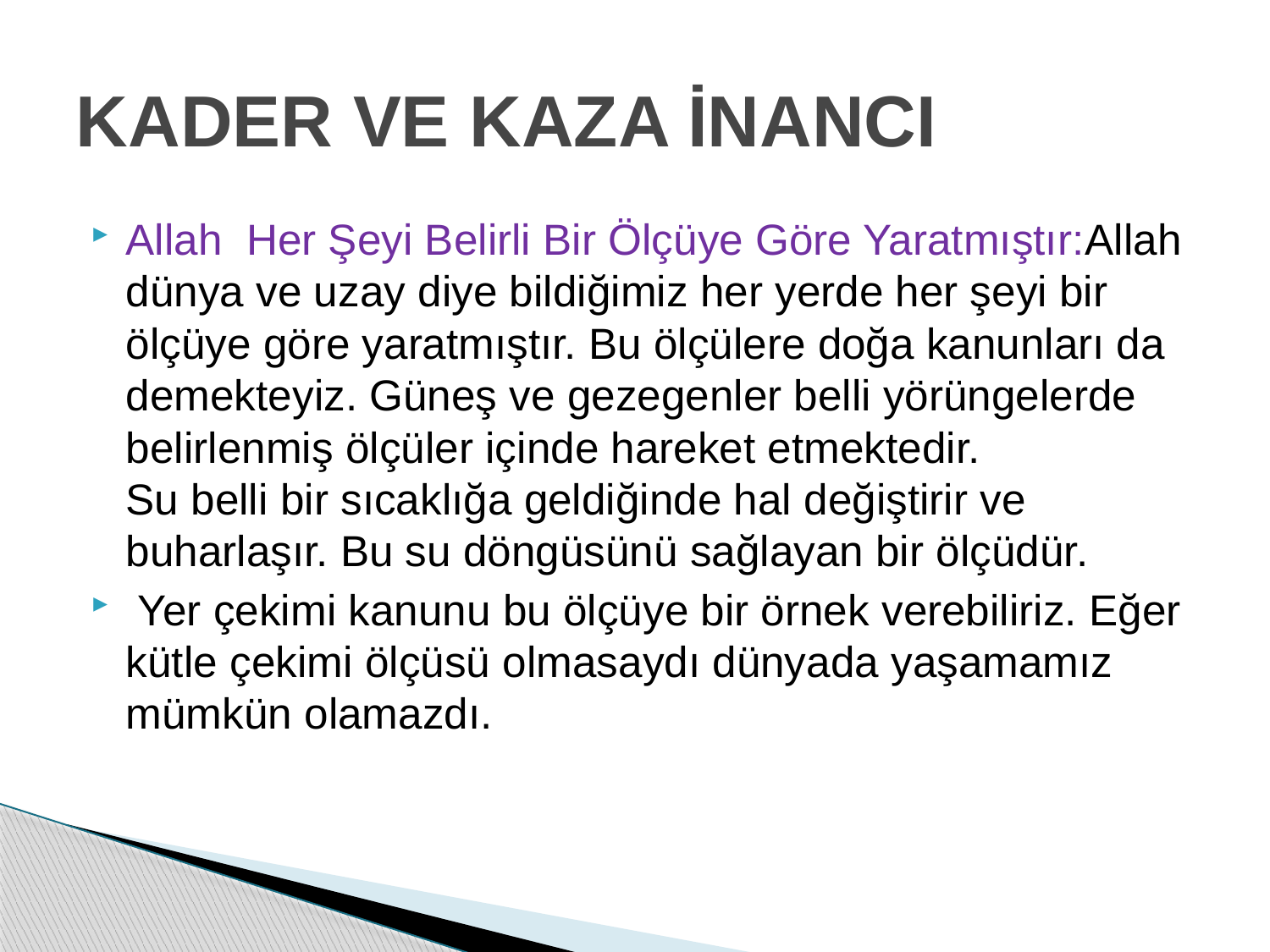

# KADER VE KAZA İNANCI
Allah  Her Şeyi Belirli Bir Ölçüye Göre Yaratmıştır:Allah dünya ve uzay diye bildiğimiz her yerde her şeyi bir ölçüye göre yaratmıştır. Bu ölçülere doğa kanunları da demekteyiz. Güneş ve gezegenler belli yörüngelerde belirlenmiş ölçüler içinde hareket etmektedir.
Su belli bir sıcaklığa geldiğinde hal değiştirir ve buharlaşır. Bu su döngüsünü sağlayan bir ölçüdür.
 Yer çekimi kanunu bu ölçüye bir örnek verebiliriz. Eğer kütle çekimi ölçüsü olmasaydı dünyada yaşamamız mümkün olamazdı.